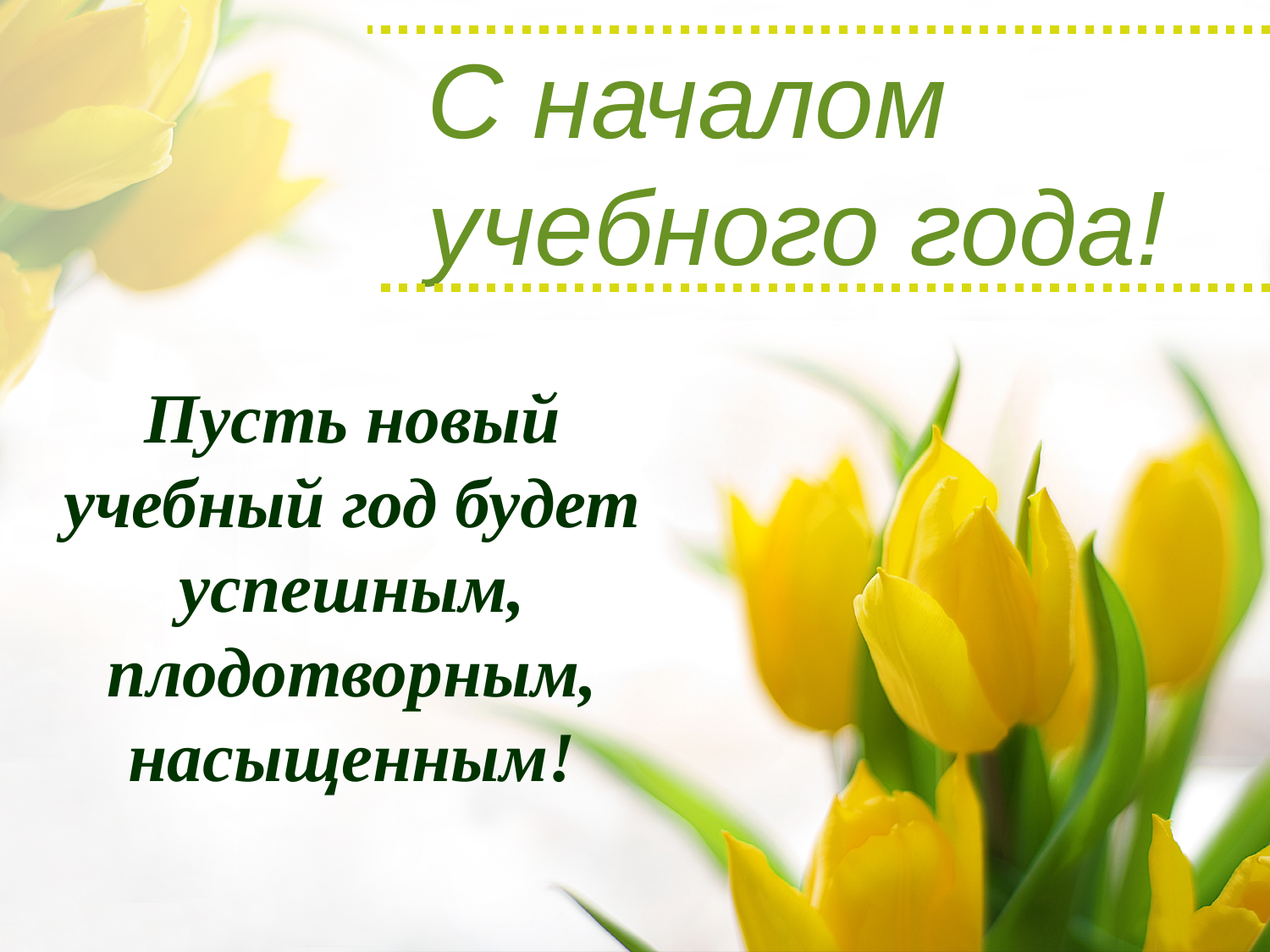

С началом учебного года!
Пусть новый учебный год будет успешным, плодотворным, насыщенным!